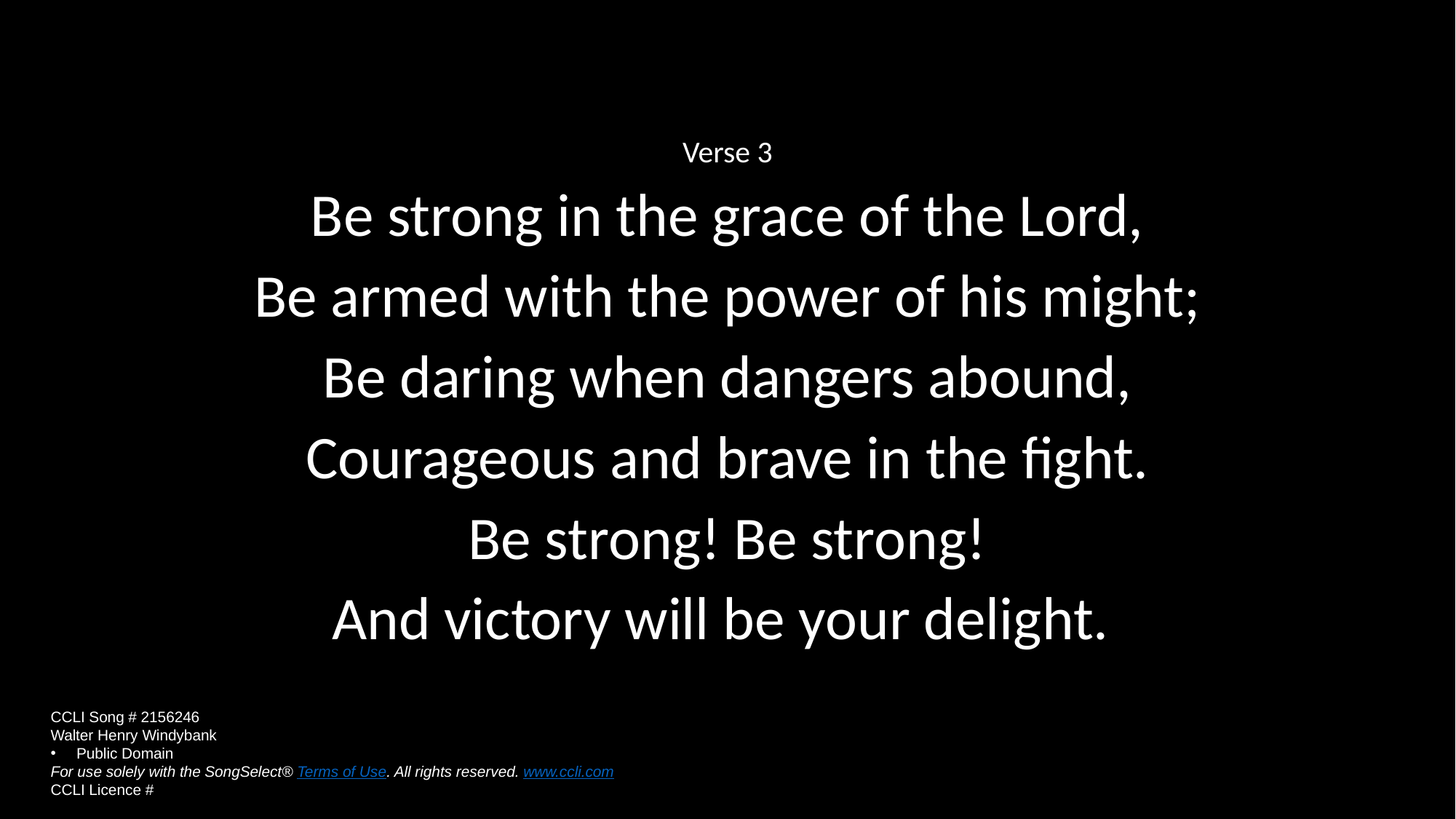

Verse 3
Be strong in the grace of the Lord,
Be armed with the power of his might;
Be daring when dangers abound,
Courageous and brave in the fight.
Be strong! Be strong!
And victory will be your delight.
CCLI Song # 2156246
Walter Henry Windybank
Public Domain
For use solely with the SongSelect® Terms of Use. All rights reserved. www.ccli.com
CCLI Licence #